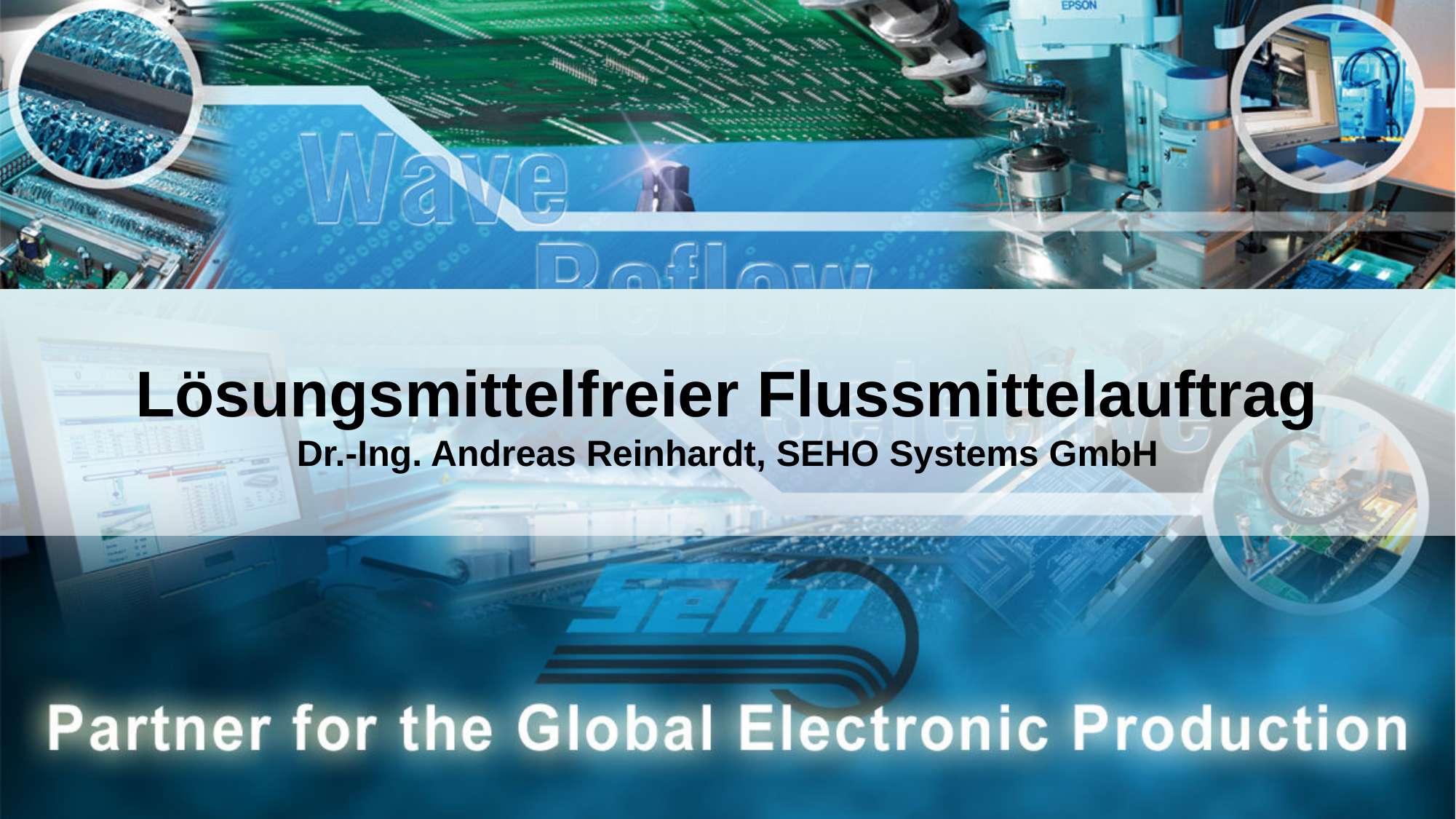

# Lösungsmittelfreier Flussmittelauftrag Dr.-Ing. Andreas Reinhardt, SEHO Systems GmbH